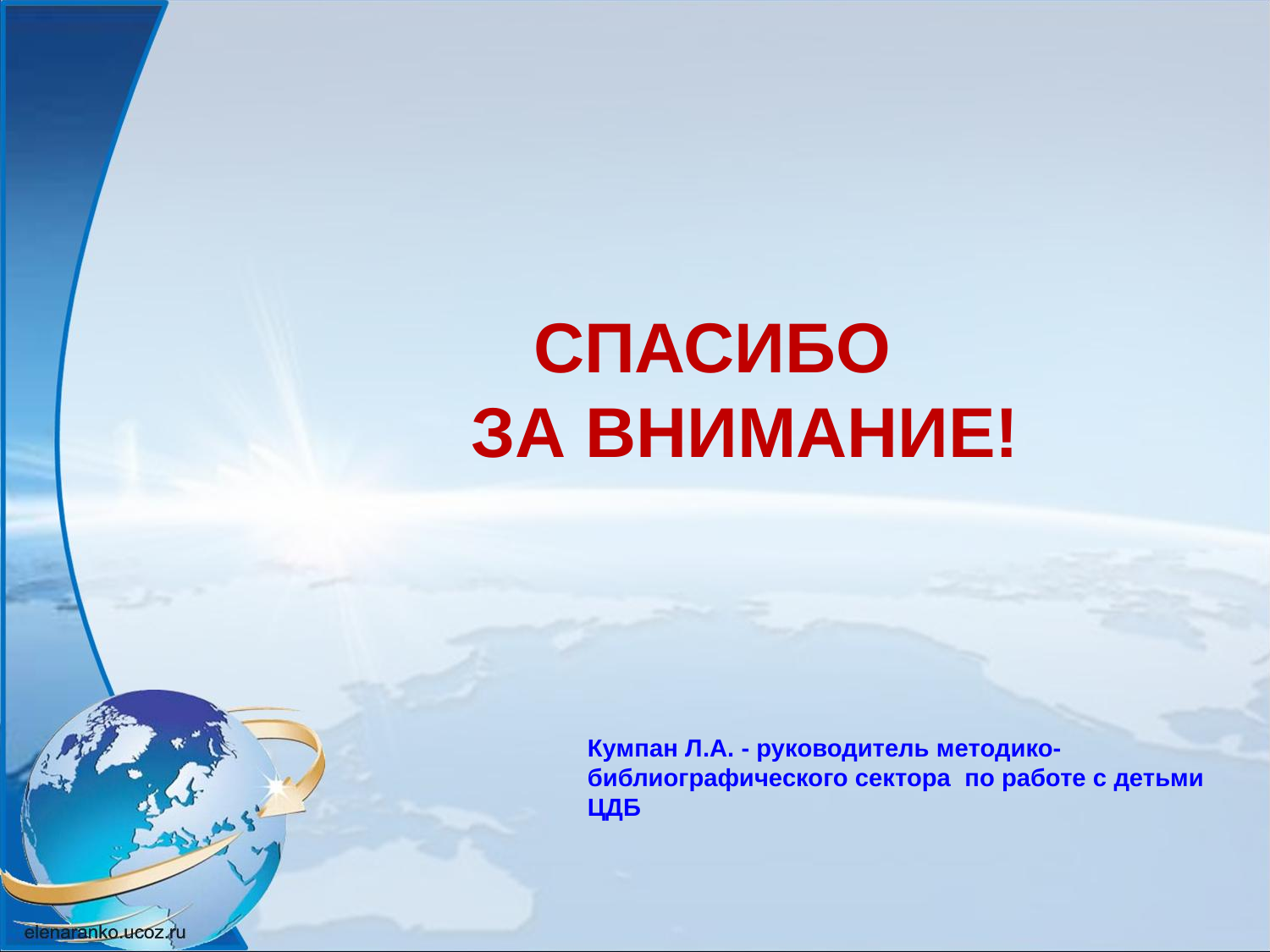

СПАСИБО
ЗА ВНИМАНИЕ!
Кумпан Л.А. - руководитель методико-библиографического сектора  по работе с детьми ЦДБ